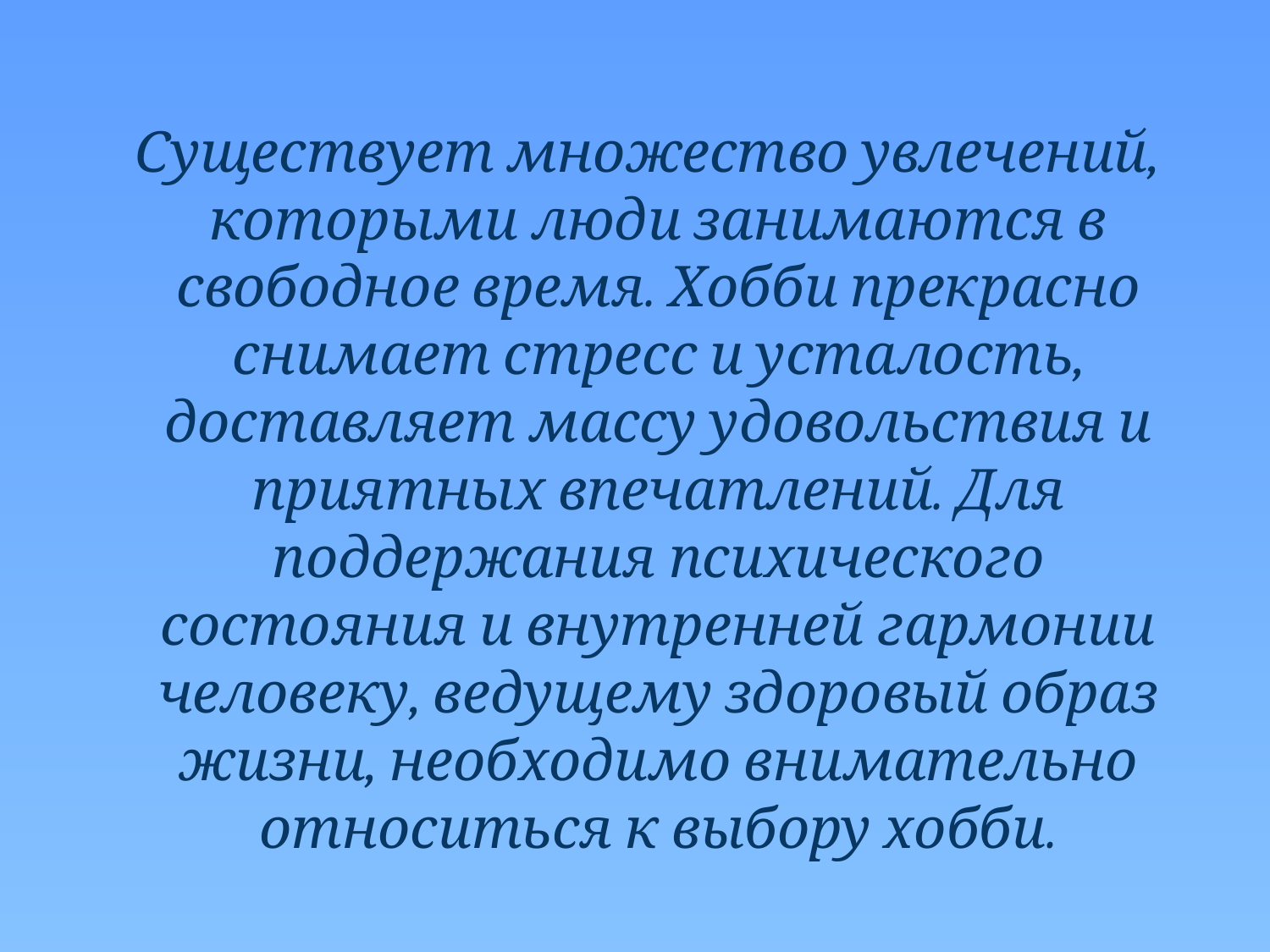

#
  Существует множество увлечений, которыми люди занимаются в свободное время. Хобби прекрасно снимает стресс и усталость, доставляет массу удовольствия и приятных впечатлений. Для поддержания психического состояния и внутренней гармонии человеку, ведущему здоровый образ жизни, необходимо внимательно относиться к выбору хобби.